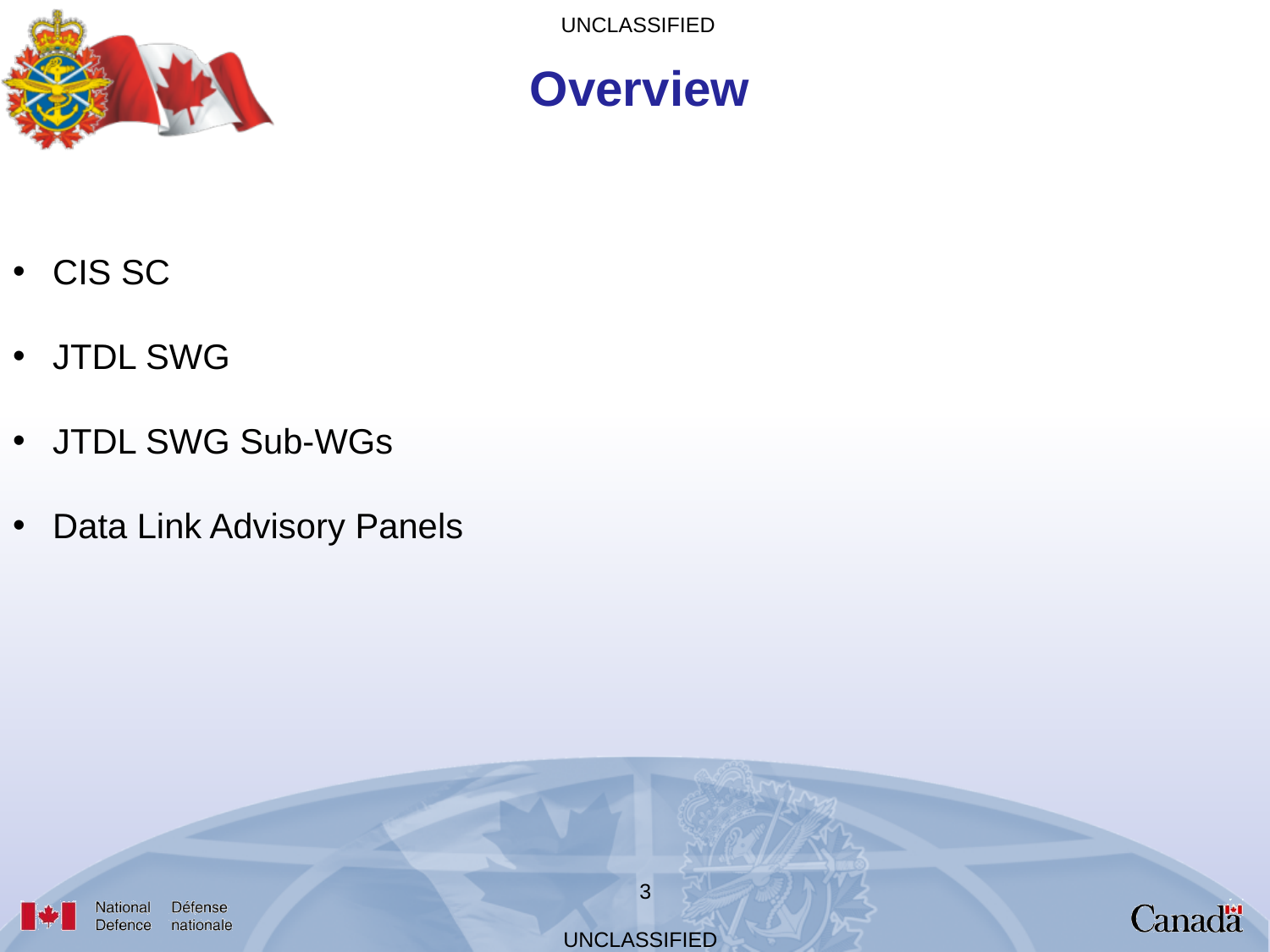

Overview
CIS SC

JTDL SWG

JTDL SWG Sub-WGs

Data Link Advisory Panels